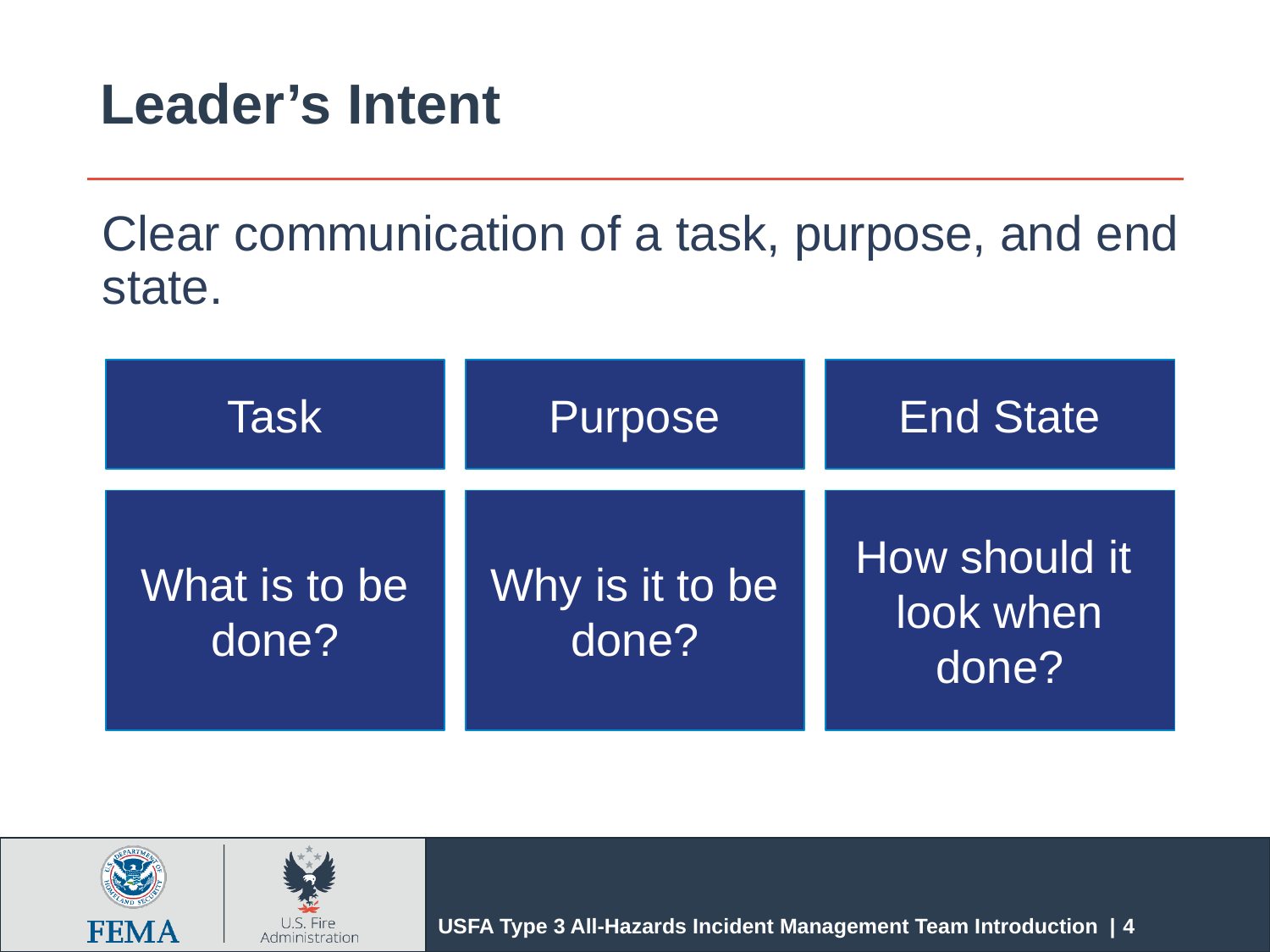

# Leader’s Intent
Clear communication of a task, purpose, and end state.

Task

What is to be done?

Purpose

Why is it to be done?

End State

How should it  look when done?
USFA Type 3 All-Hazards Incident Management Team Introduction  | 4